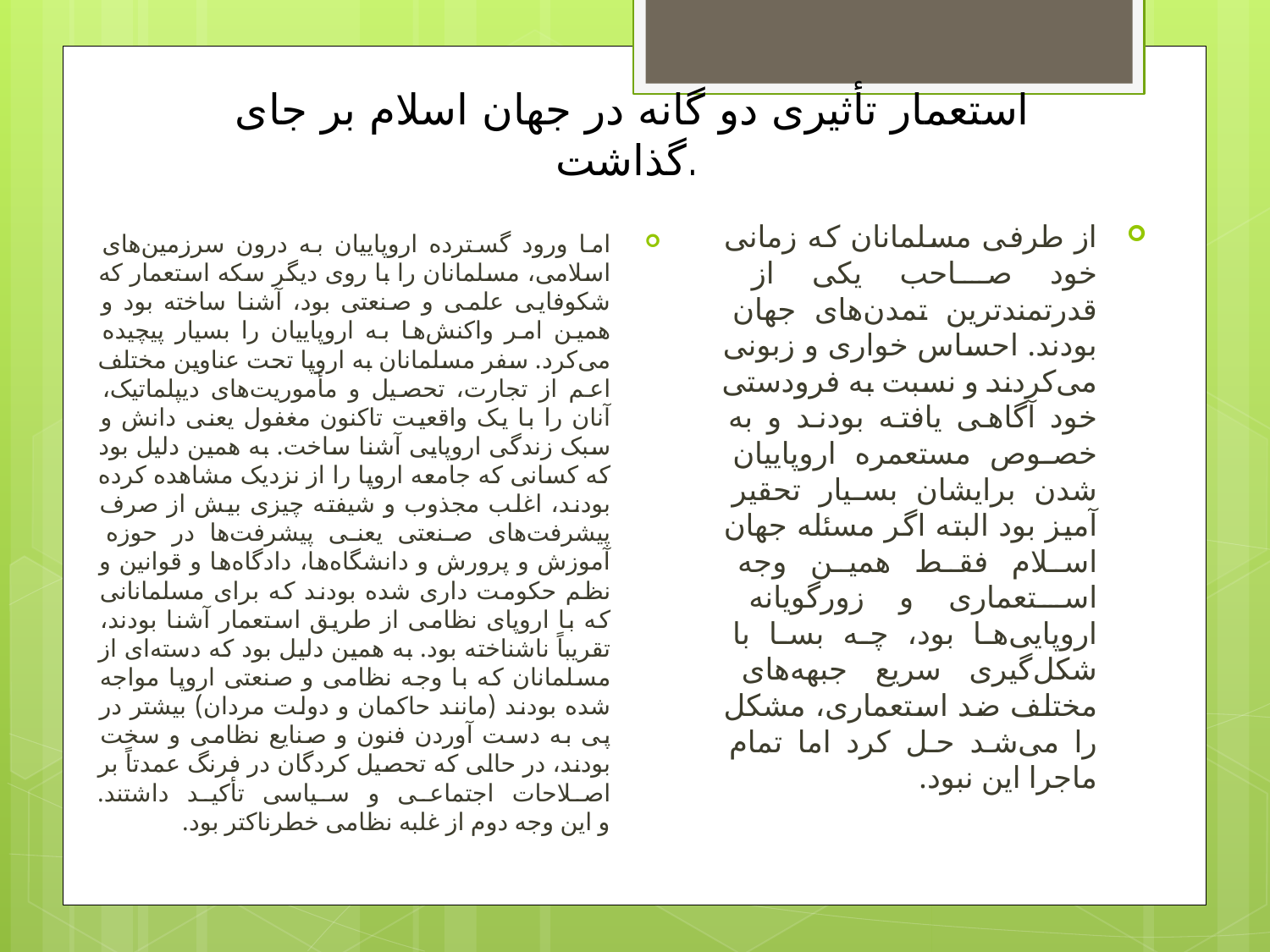

# استعمار تأثیری دو گانه در جهان اسلام بر جای گذاشت.
از طرفی مسلمانان که زمانی خود صاحب یکی از قدرتمندترین تمدن‌های جهان بودند. احساس خواری و زبونی می‌کردند و نسبت به فرودستی خود آگاهی یافته بودند و به خصوص مستعمره اروپاییان شدن برایشان بسیار تحقیر آمیز بود البته اگر مسئله جهان اسلام فقط همین وجه استعماری و زورگویانه اروپایی‌ها بود، چه بسا با شکل‌گیری سریع جبهه‌های مختلف ضد استعماری، مشکل را می‌شد حل کرد اما تمام ماجرا این نبود.
اما ورود گسترده اروپاییان به درون سرزمین‌های اسلامی، مسلمانان را با روی دیگر سکه استعمار که شکوفایی علمی و صنعتی بود، آشنا ساخته بود و همین امر واکنش‌ها به اروپاییان را بسیار پیچیده می‌کرد. سفر مسلمانان به اروپا تحت عناوین مختلف اعم از تجارت، تحصیل و مأموریت‌های دیپلماتیک، آنان را با یک واقعیت تاکنون مغفول یعنی دانش و سبک زندگی اروپایی آشنا ساخت. به همین دلیل بود که کسانی که جامعه اروپا را از نزدیک مشاهده کرده بودند، اغلب مجذوب و شیفته چیزی بیش از صرف پیشرفت‌‌های صنعتی یعنی پیشرفت‌ها در حوزه آموزش و پرورش و دانشگاه‌ها، دادگاه‌ها و قوانین و نظم حکومت داری شده بودند که برای مسلمانانی که با اروپای نظامی از طریق استعمار آشنا بودند، تقریباً ناشناخته بود. به همین دلیل بود که دسته‌ای از مسلمانان که با وجه نظامی و صنعتی اروپا مواجه شده بودند (مانند حاکمان و دولت مردان) بیشتر در پی به دست آوردن فنون و صنایع نظامی و سخت بودند، در حالی که تحصیل کردگان در فرنگ عمدتاً بر اصلاحات اجتماعی و سیاسی تأکید داشتند.
و این وجه دوم از غلبه نظامی خطرناکتر بود.